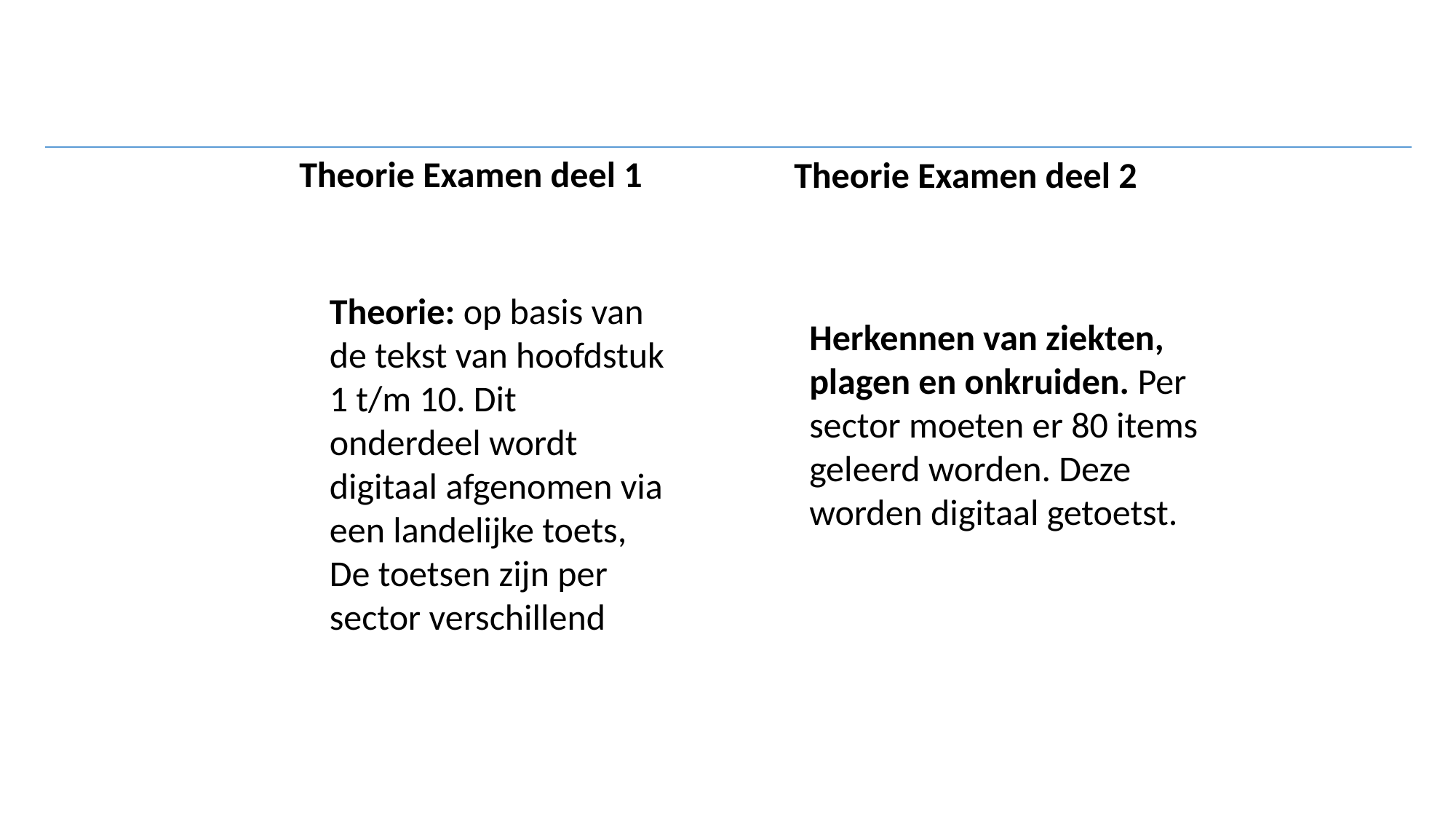

Theorie Examen deel 1
Theorie Examen deel 2
Theorie: op basis van de tekst van hoofdstuk 1 t/m 10. Dit onderdeel wordt digitaal afgenomen via een landelijke toets, De toetsen zijn per sector verschillend
Herkennen van ziekten, plagen en onkruiden. Per sector moeten er 80 items geleerd worden. Deze worden digitaal getoetst.